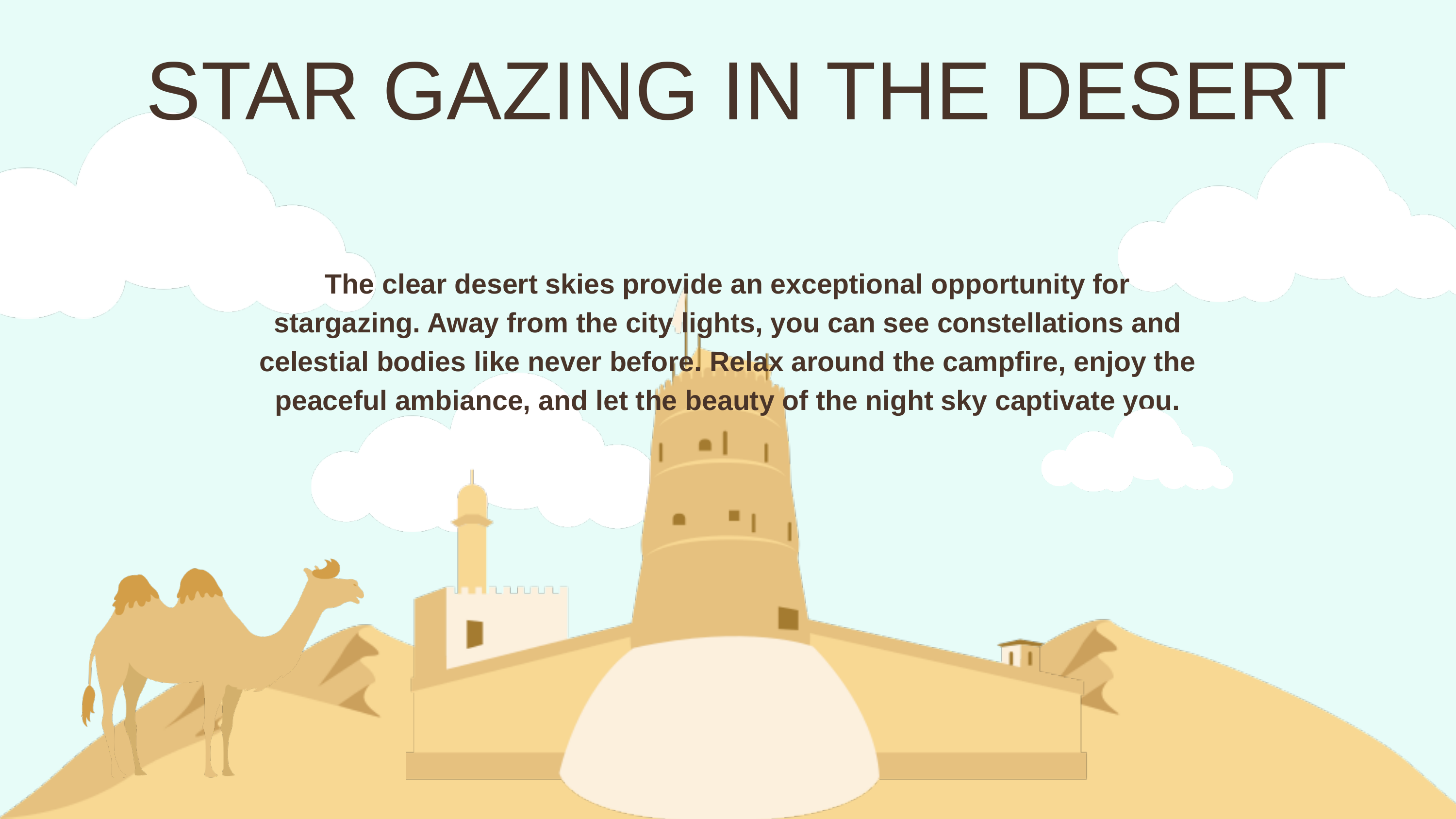

STAR GAZING IN THE DESERT

The clear desert skies provide an exceptional opportunity for stargazing. Away from the city lights, you can see constellations and celestial bodies like never before. Relax around the campfire, enjoy the peaceful ambiance, and let the beauty of the night sky captivate you.